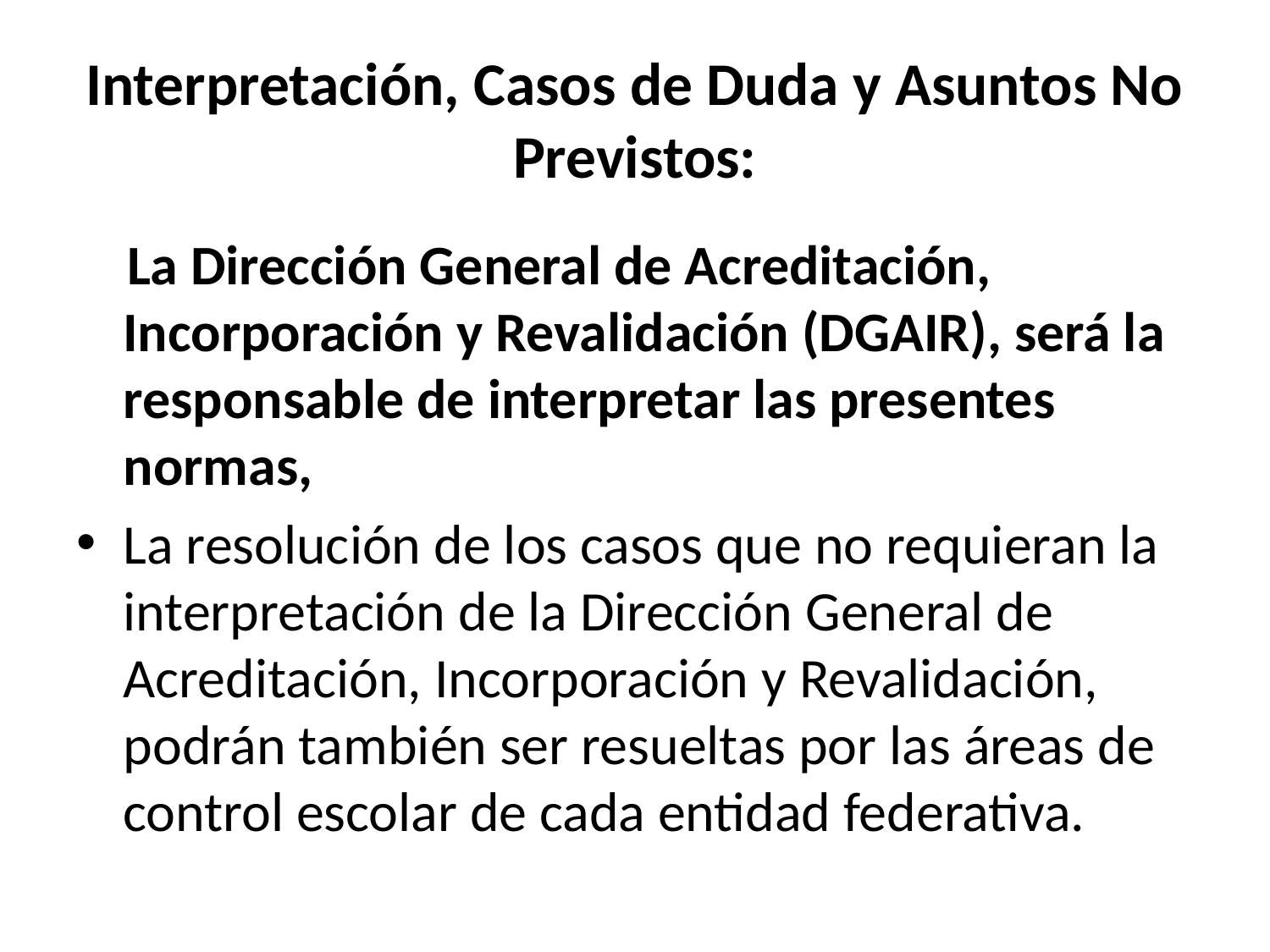

# Interpretación, Casos de Duda y Asuntos No Previstos:
    La Dirección General de Acreditación, Incorporación y Revalidación (DGAIR), será la responsable de interpretar las presentes normas,
La resolución de los casos que no requieran la interpretación de la Dirección General de Acreditación, Incorporación y Revalidación, podrán también ser resueltas por las áreas de control escolar de cada entidad federativa.